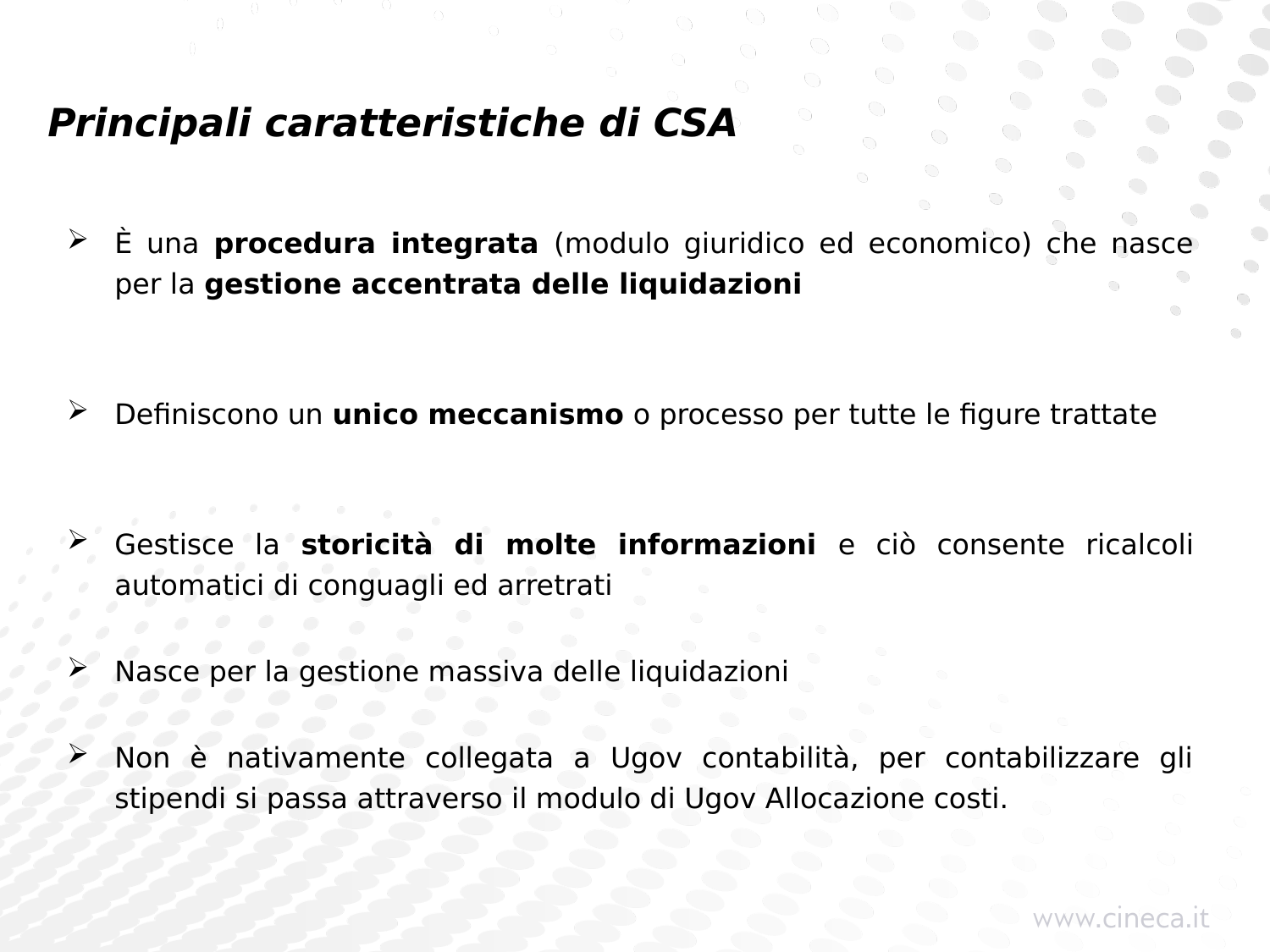

Principali caratteristiche di CSA

È una procedura integrata (modulo giuridico ed economico) che nasce per la gestione accentrata delle liquidazioni

Definiscono un unico meccanismo o processo per tutte le figure trattate

Gestisce la storicità di molte informazioni e ciò consente ricalcoli automatici di conguagli ed arretrati

Nasce per la gestione massiva delle liquidazioni

Non è nativamente collegata a Ugov contabilità, per contabilizzare gli stipendi si passa attraverso il modulo di Ugov Allocazione costi.